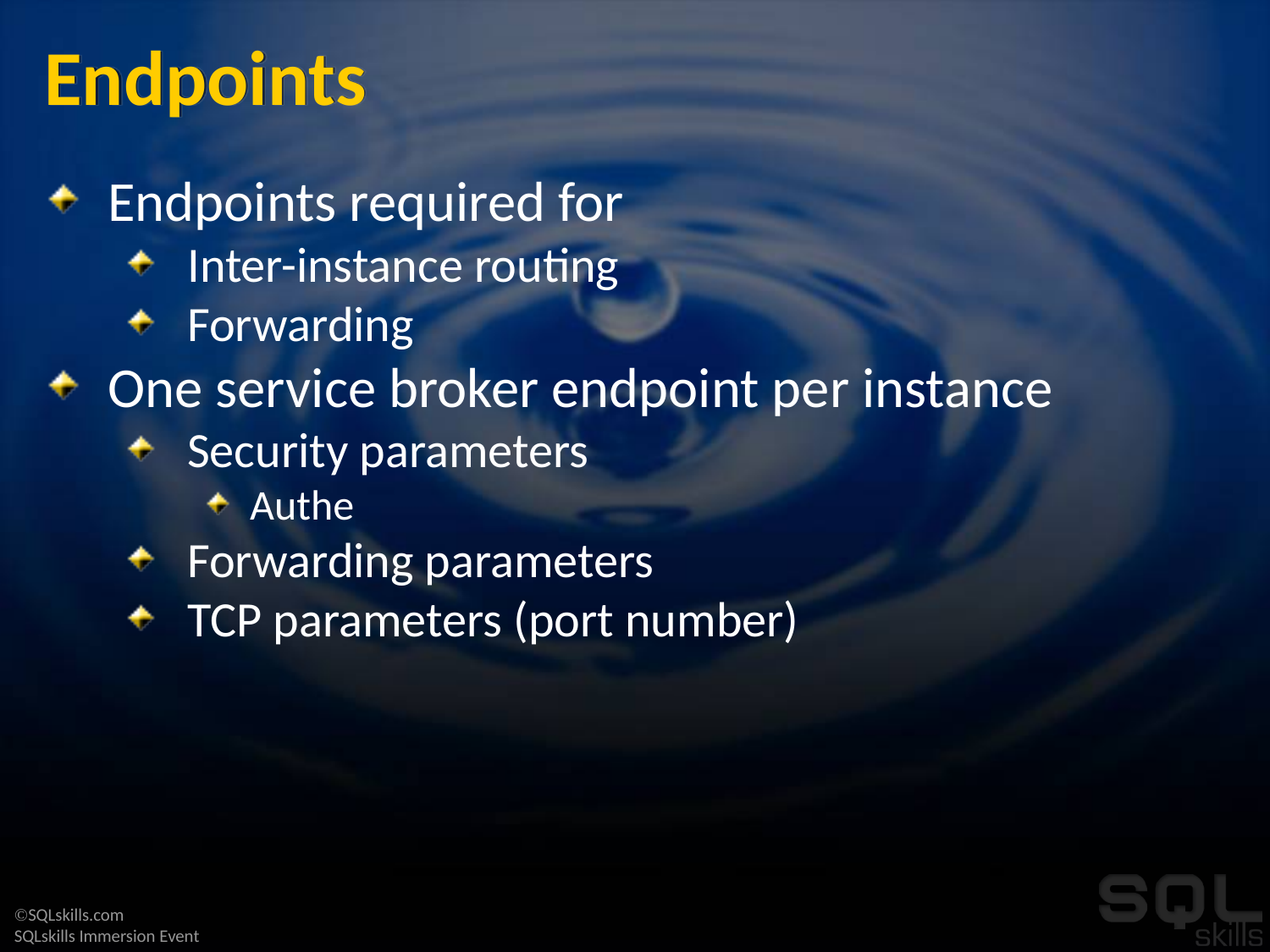

# Endpoints
Endpoints required for
Inter-instance routing
Forwarding
One service broker endpoint per instance
Security parameters
Authe
Forwarding parameters
TCP parameters (port number)